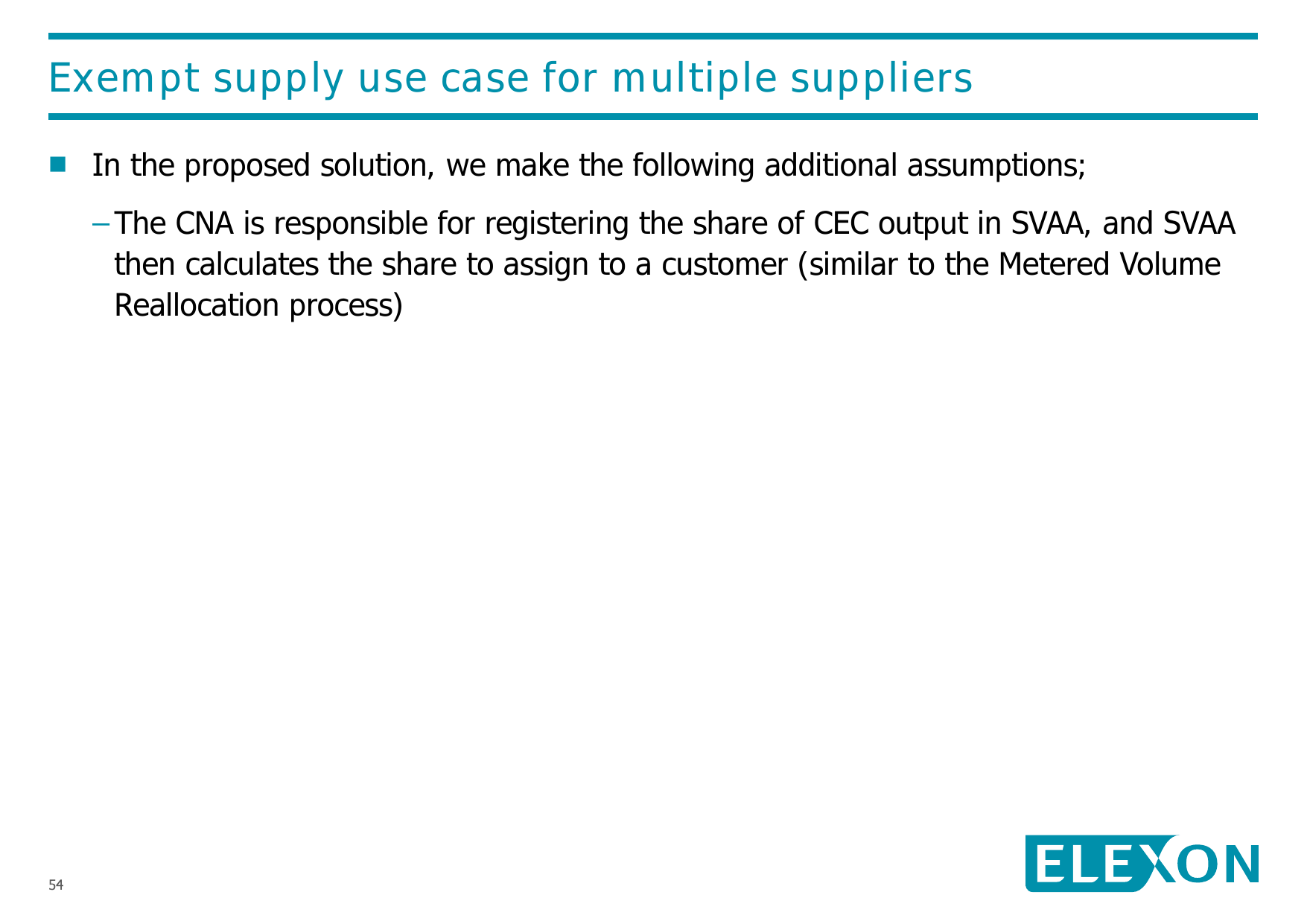

# Exempt supply use case for multiple suppliers
In the proposed solution, we make the following additional assumptions;
The CNA is responsible for registering the share of CEC output in SVAA, and SVAA then calculates the share to assign to a customer (similar to the Metered Volume Reallocation process)
54